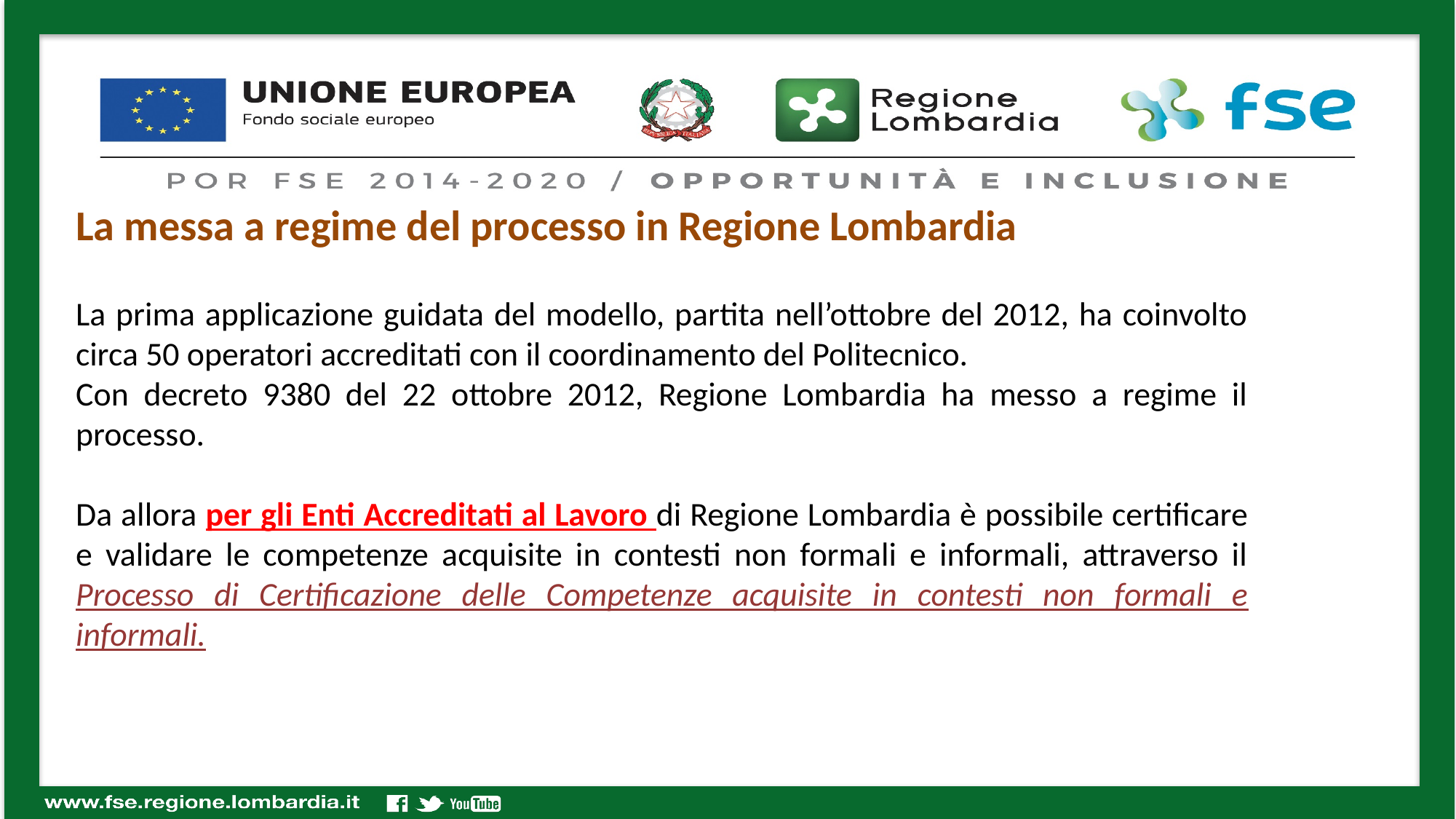

La messa a regime del processo in Regione Lombardia
La prima applicazione guidata del modello, partita nell’ottobre del 2012, ha coinvolto circa 50 operatori accreditati con il coordinamento del Politecnico.
Con decreto 9380 del 22 ottobre 2012, Regione Lombardia ha messo a regime il processo.

Da allora per gli Enti Accreditati al Lavoro di Regione Lombardia è possibile certificare e validare le competenze acquisite in contesti non formali e informali, attraverso il Processo di Certificazione delle Competenze acquisite in contesti non formali e informali.